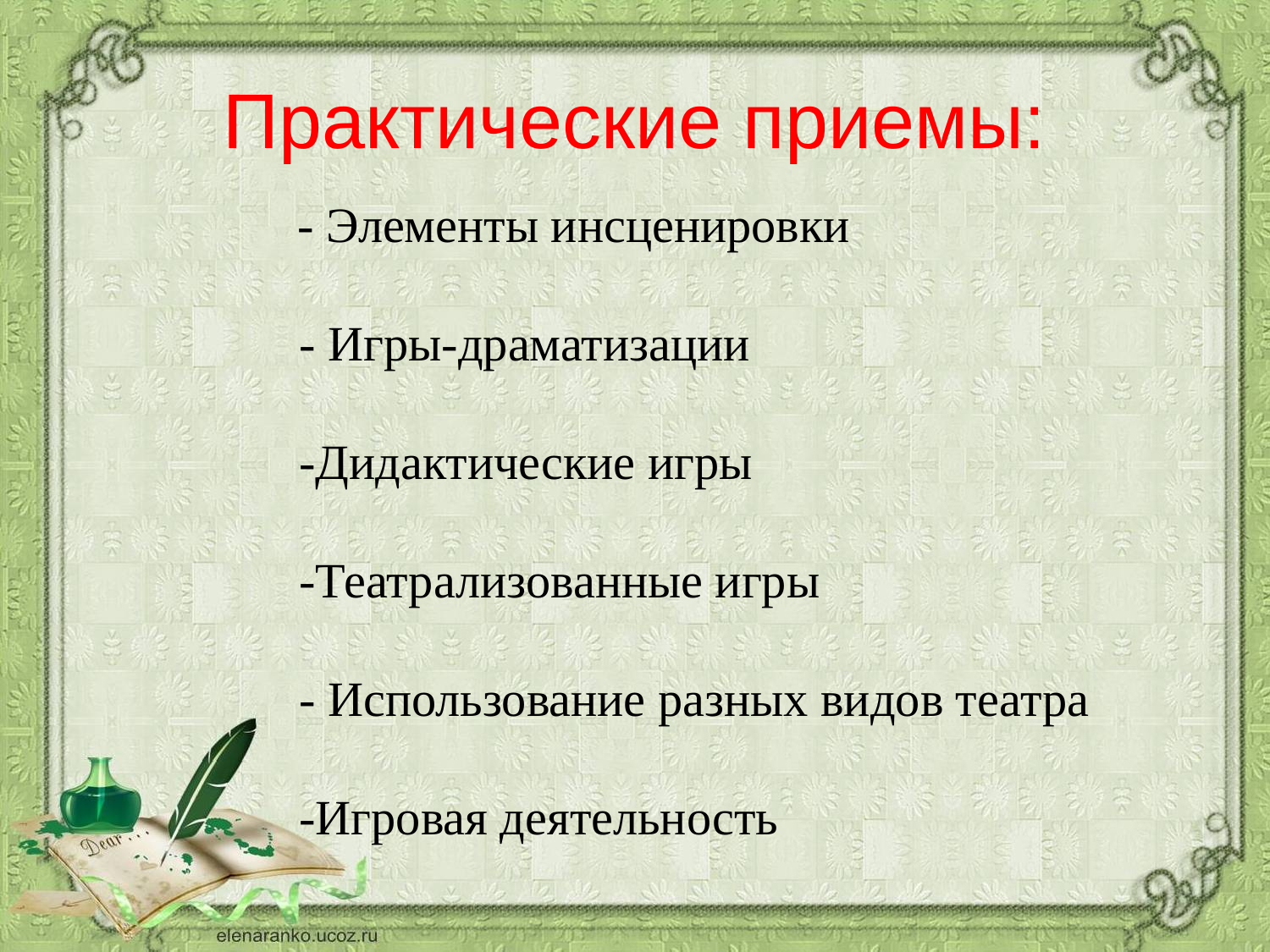

# Практические приемы:

            - Элементы инсценировки

        - Игры-драматизации

        -Дидактические игры

        -Театрализованные игры

        - Использование разных видов театра

        -Игровая деятельность